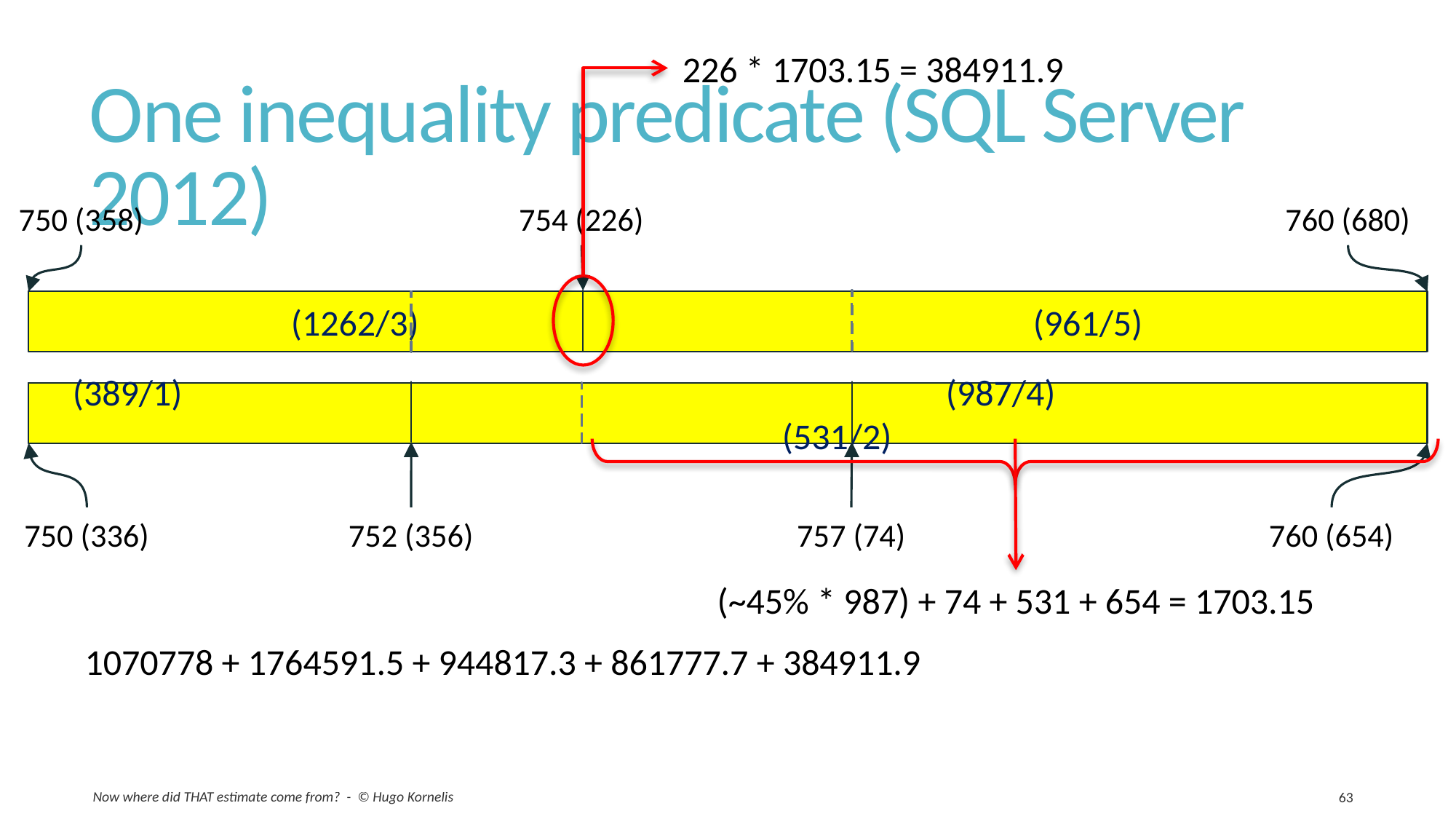

226 * 1703.15 = 384911.9
# One inequality predicate (SQL Server 2012)
750 (358)
754 (226)
760 (680)

		(1262/3)                                                                           (961/5)

(389/1)							(987/4)								(531/2)

750 (336)
752 (356)
757 (74)
760 (654)
(~45% * 987) + 74 + 531 + 654 = 1703.15
1070778 + 1764591.5 + 944817.3 + 861777.7 + 384911.9
Now where did THAT estimate come from?  -  © Hugo Kornelis
63